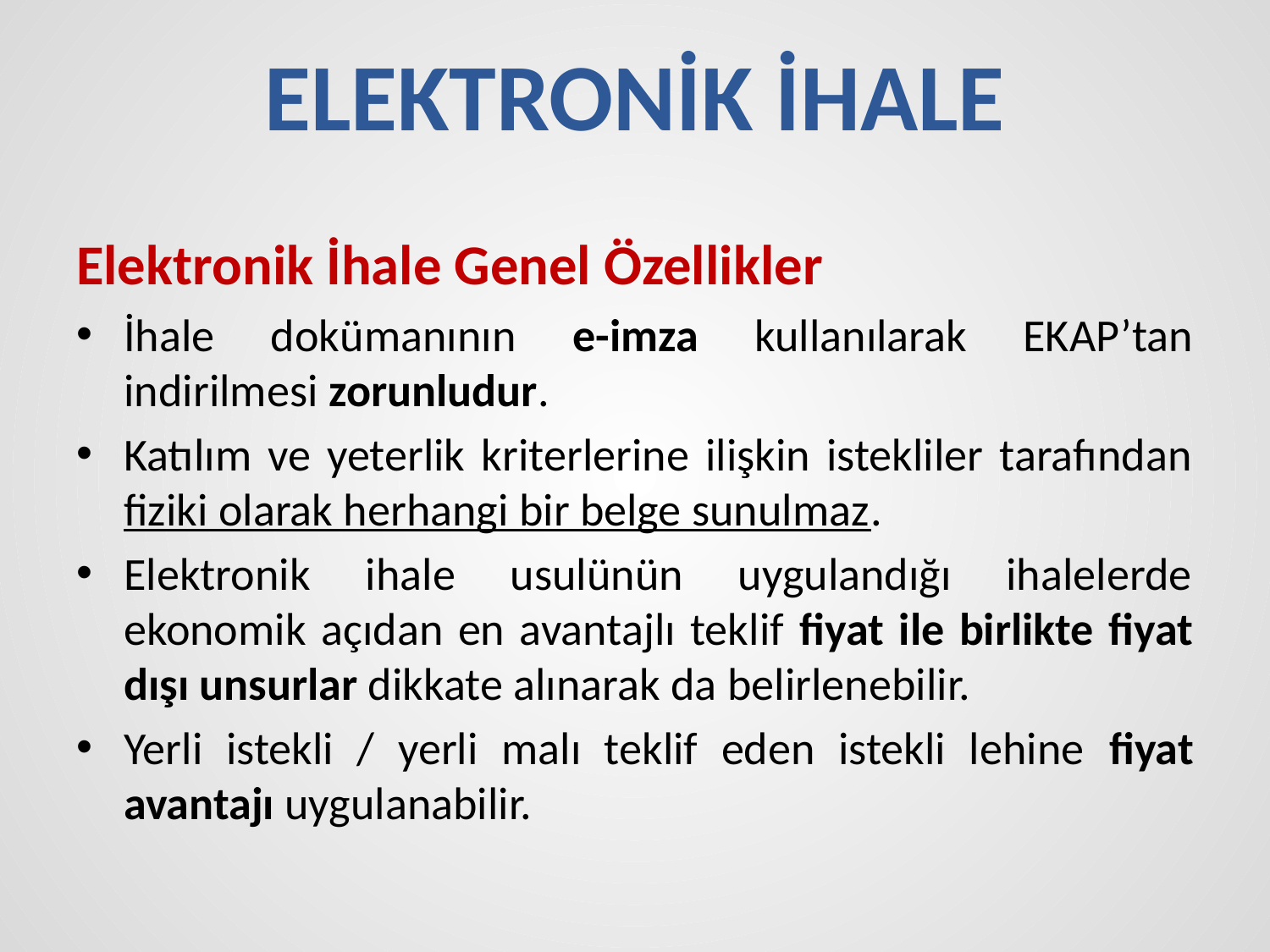

# ELEKTRONİK İHALE
Elektronik İhale Genel Özellikler
İhale dokümanının e-imza kullanılarak EKAP’tan indirilmesi zorunludur.
Katılım ve yeterlik kriterlerine ilişkin istekliler tarafından fiziki olarak herhangi bir belge sunulmaz.
Elektronik ihale usulünün uygulandığı ihalelerde ekonomik açıdan en avantajlı teklif fiyat ile birlikte fiyat dışı unsurlar dikkate alınarak da belirlenebilir.
Yerli istekli / yerli malı teklif eden istekli lehine fiyat avantajı uygulanabilir.